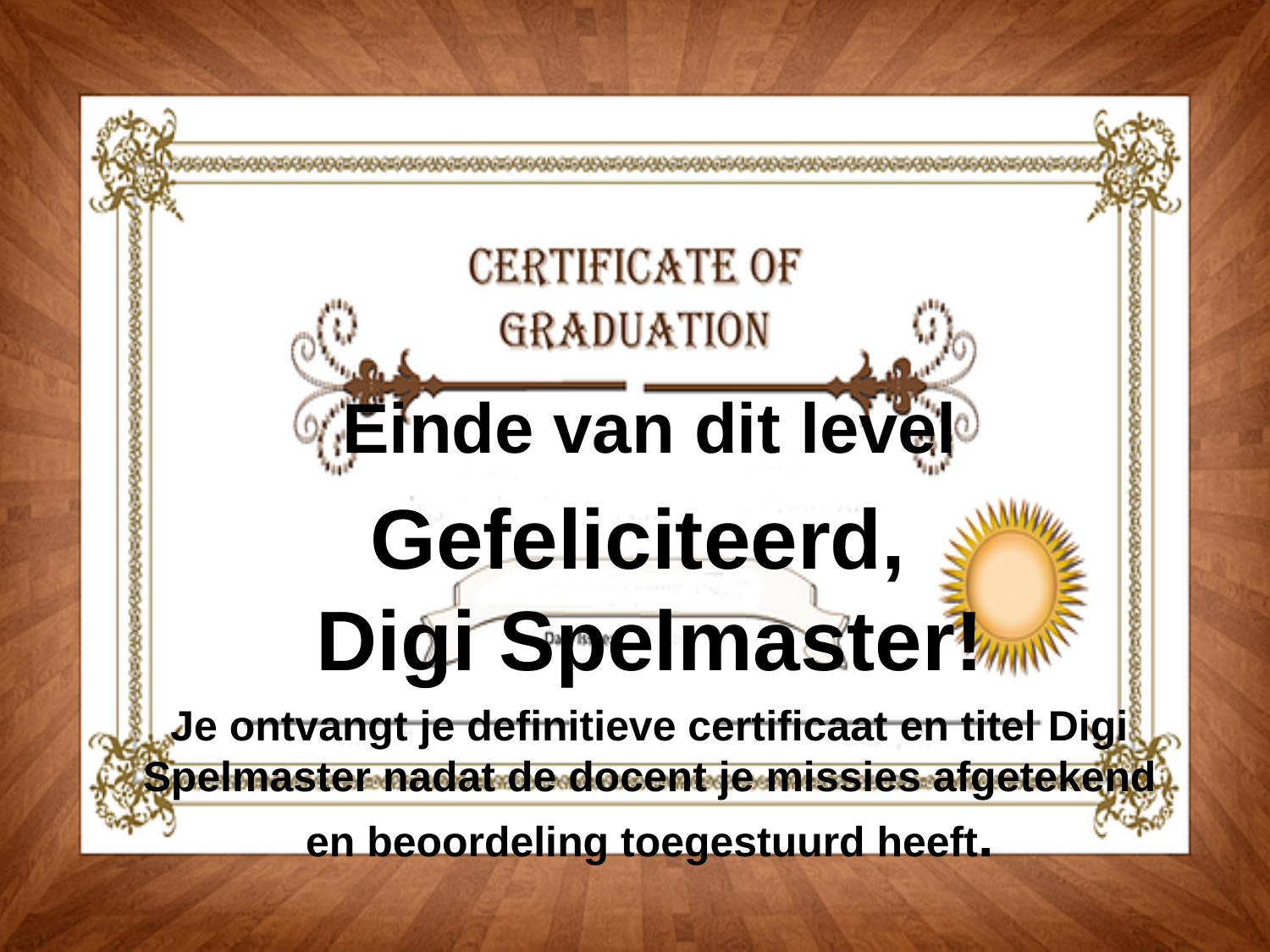

Einde van dit level
Gefeliciteerd,
Digi Spelmaster!
Je ontvangt je definitieve certificaat en titel Digi Spelmaster nadat de docent je missies afgetekend en beoordeling toegestuurd heeft.